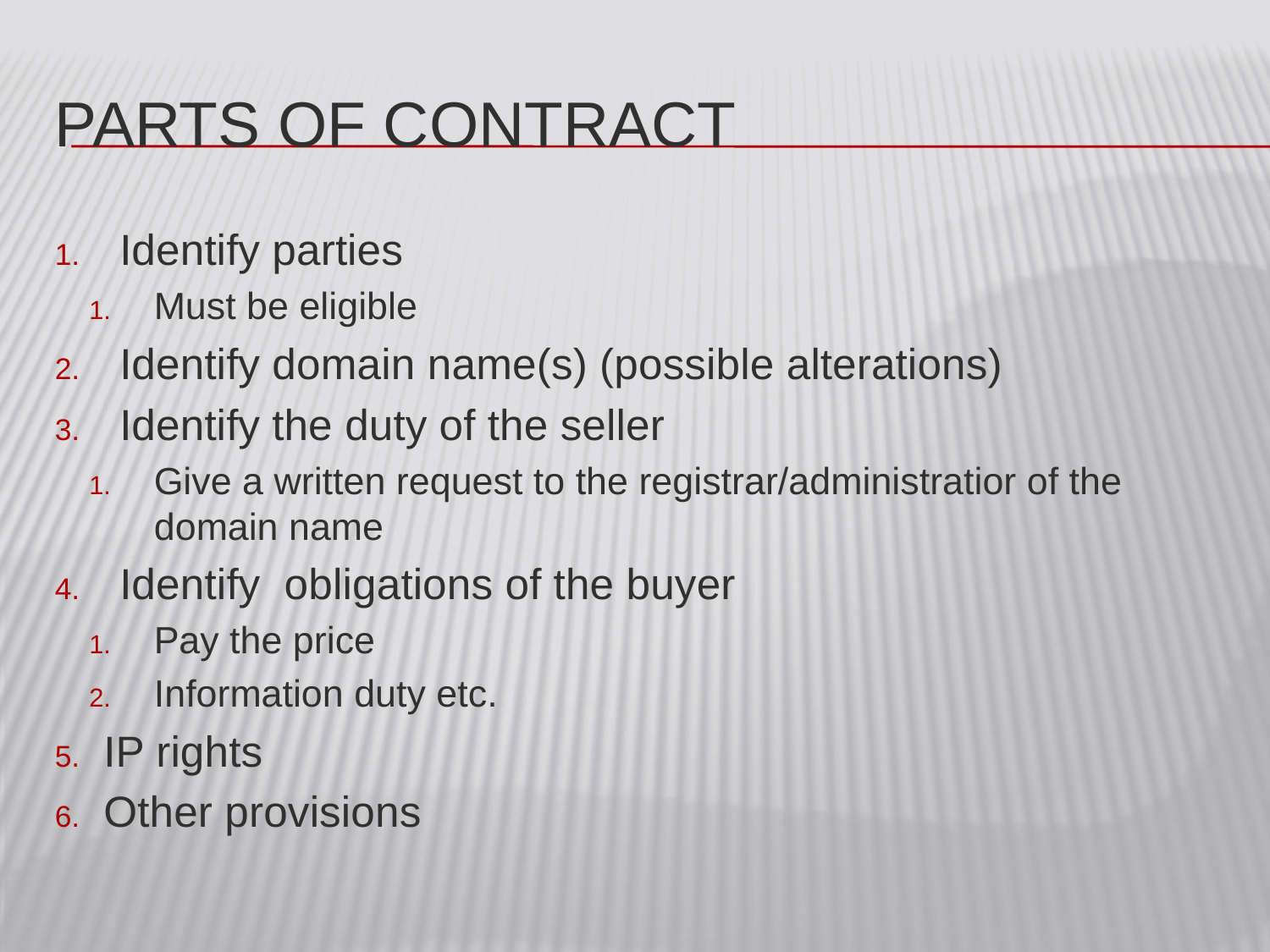

# Parts of contract
Identify parties
Must be eligible
Identify domain name(s) (possible alterations)
Identify the duty of the seller
Give a written request to the registrar/administratior of the domain name
Identify  obligations of the buyer
Pay the price
Information duty etc.
IP rights
Other provisions